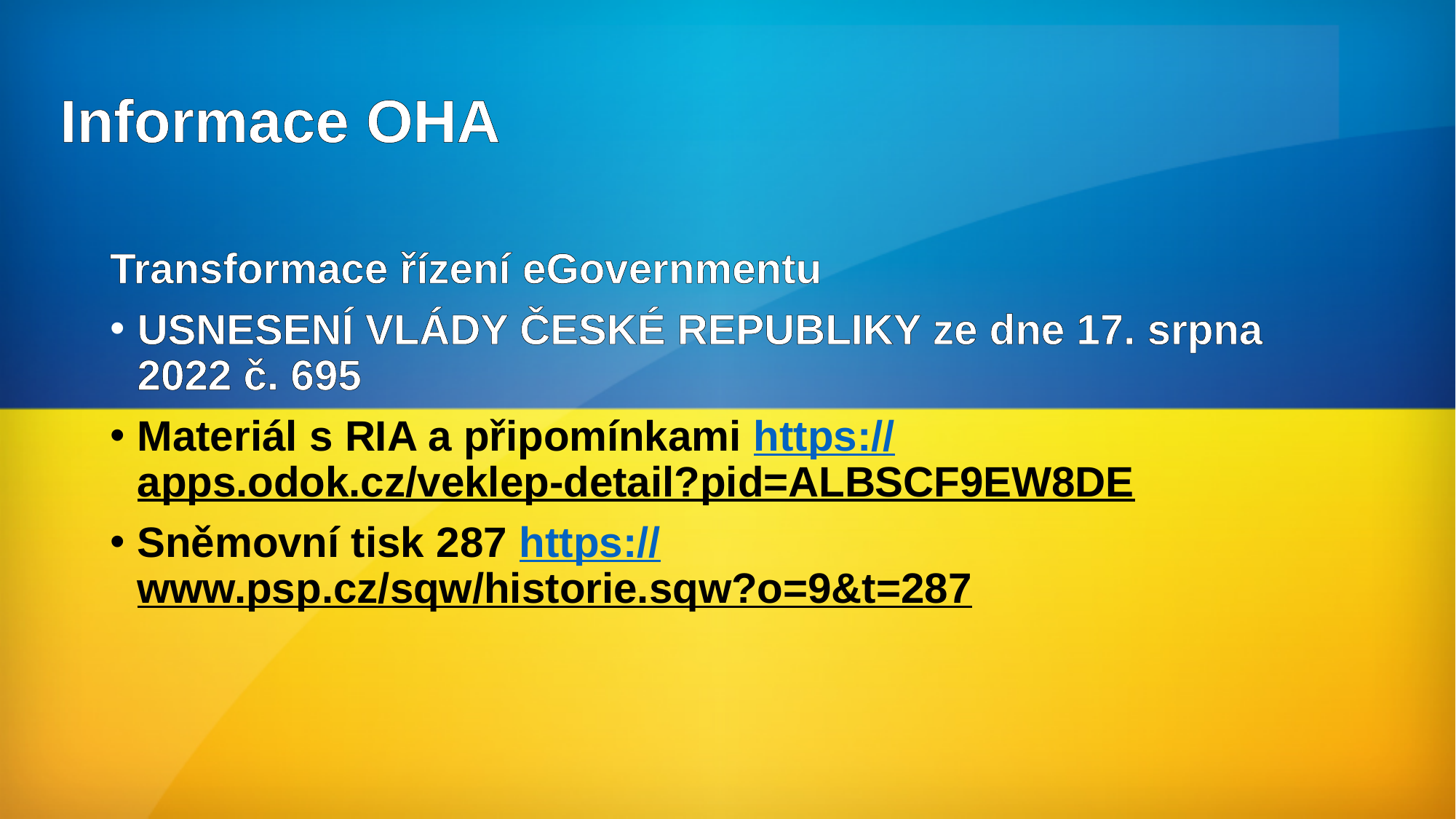

# Informace OHA
Transformace řízení eGovernmentu
USNESENÍ VLÁDY ČESKÉ REPUBLIKY ze dne 17. srpna 2022 č. 695
Materiál s RIA a připomínkami https://apps.odok.cz/veklep-detail?pid=ALBSCF9EW8DE
Sněmovní tisk 287 https://www.psp.cz/sqw/historie.sqw?o=9&t=287